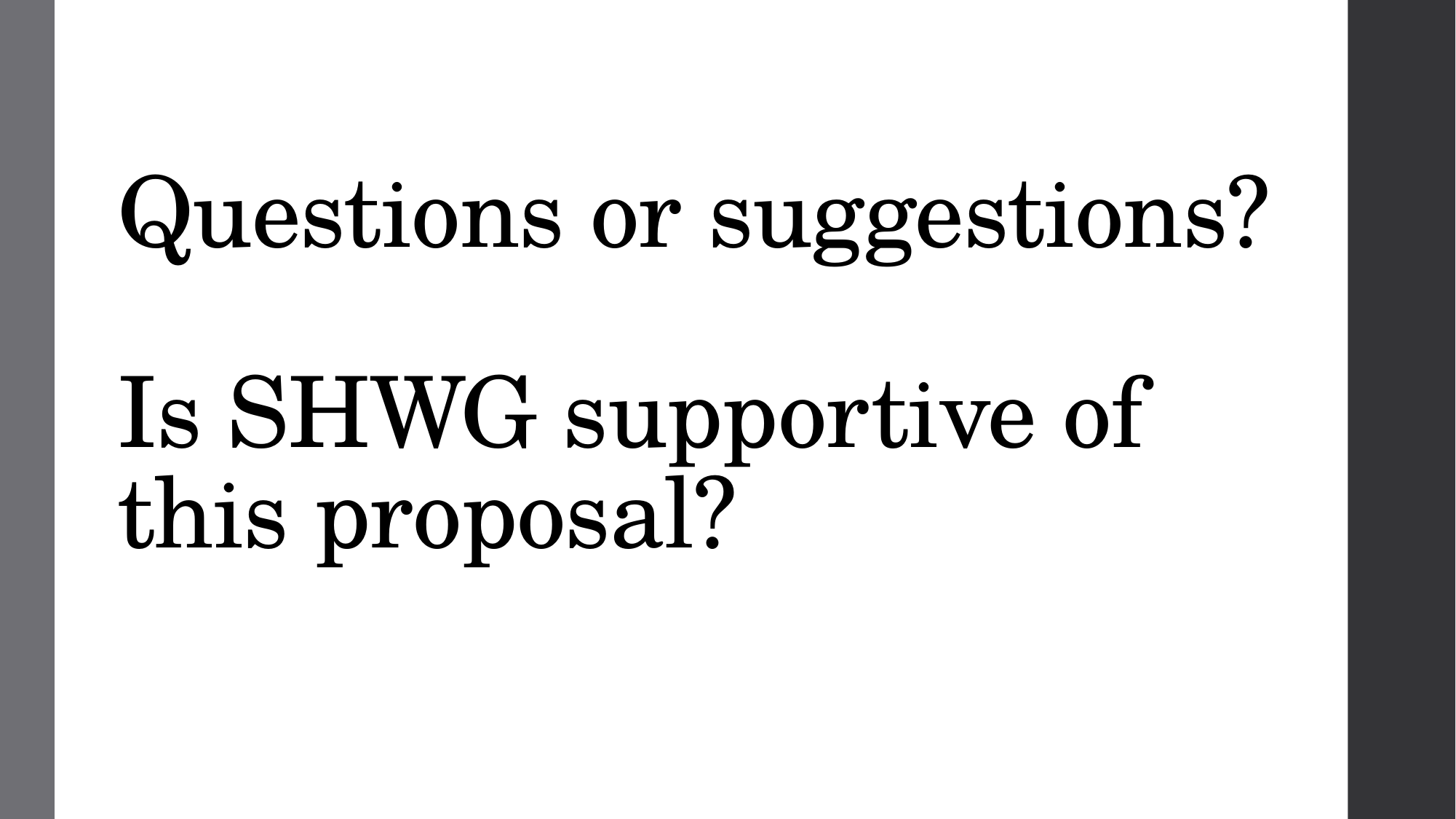

# Questions or suggestions? Is SHWG supportive of this proposal?